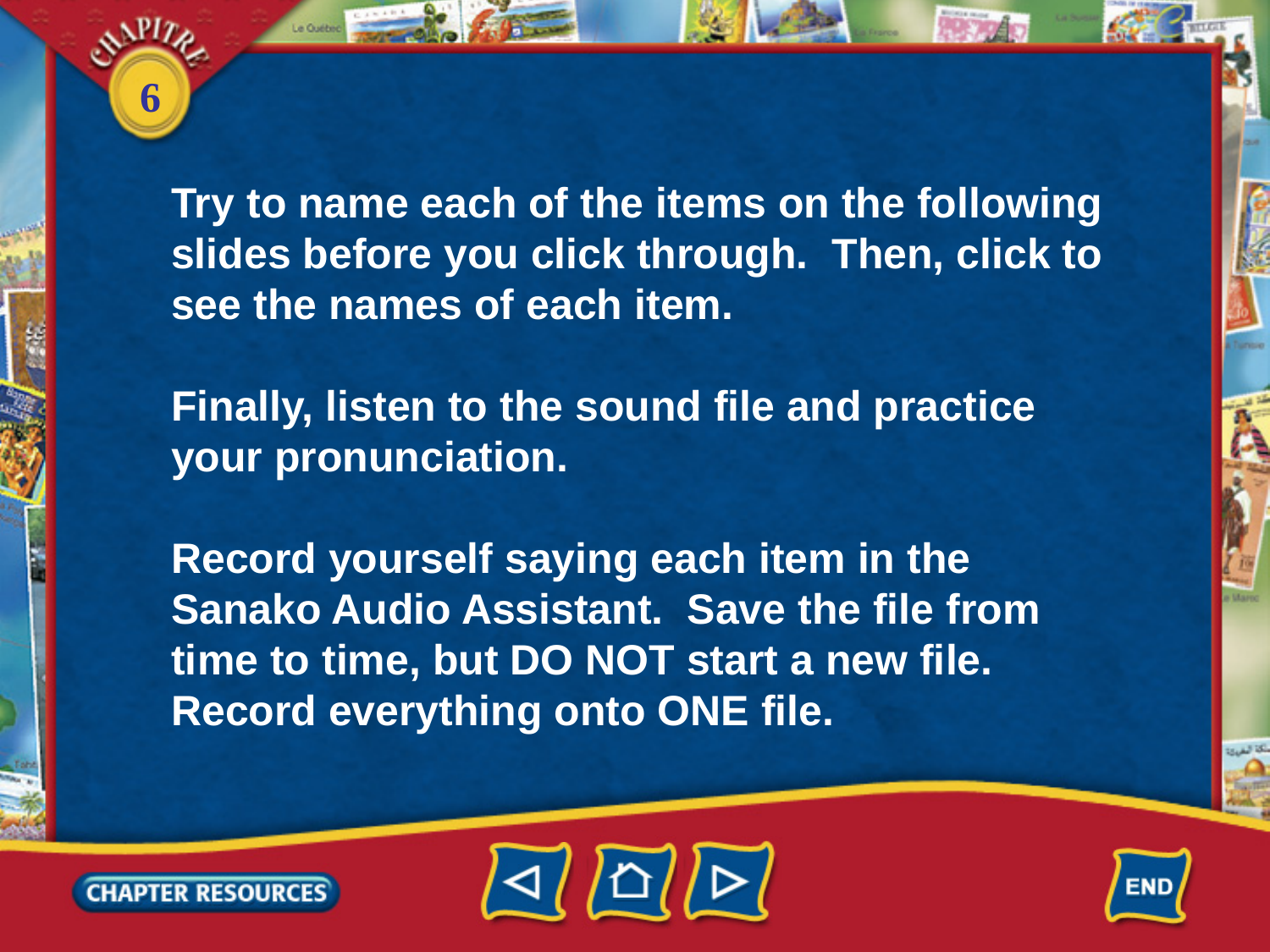

Try to name each of the items on the following slides before you click through.  Then, click to see the names of each item.

Finally, listen to the sound file and practice your pronunciation.

Record yourself saying each item in the Sanako Audio Assistant.  Save the file from time to time, but DO NOT start a new file.  Record everything onto ONE file.